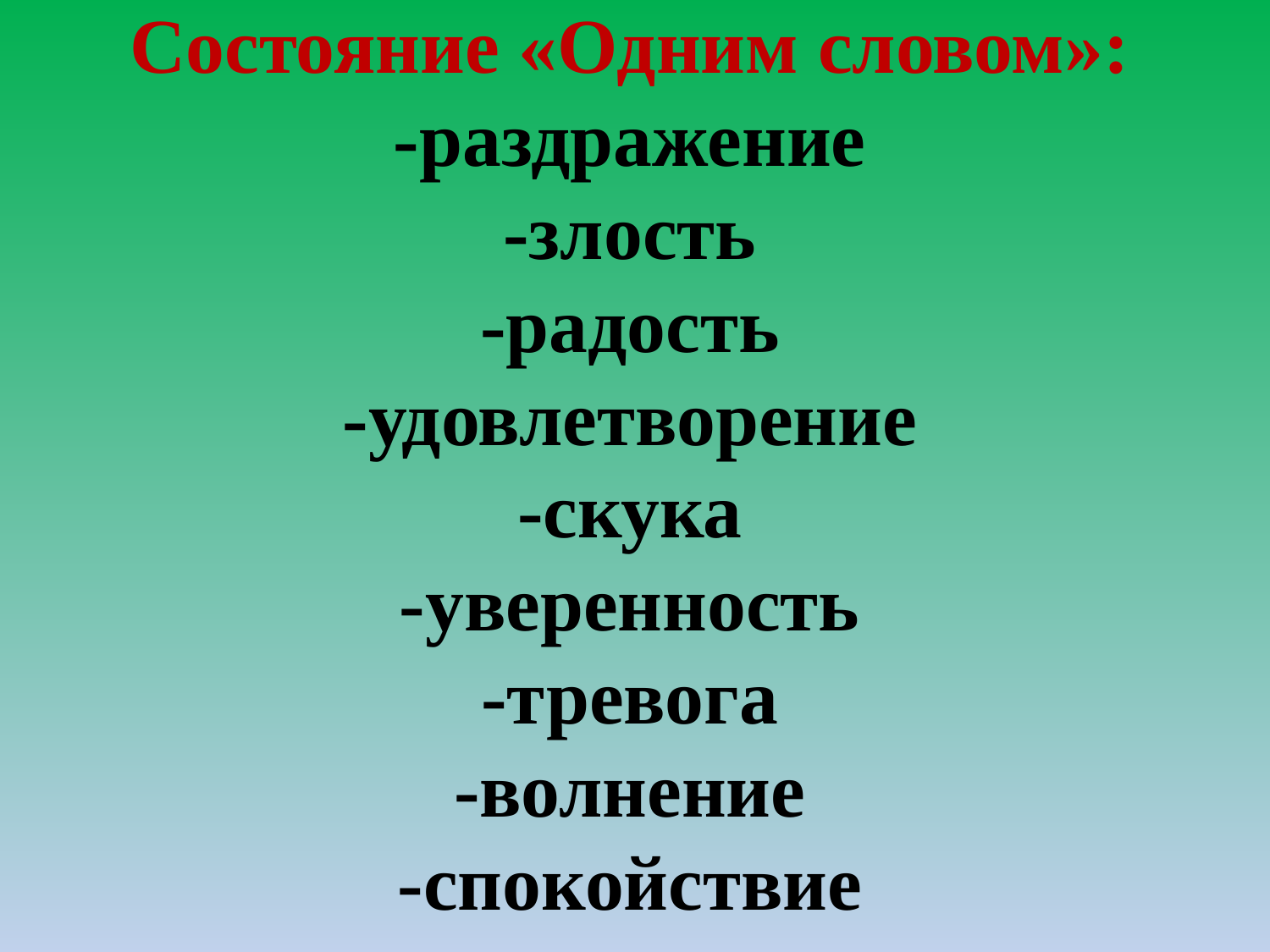

# Состояние «Одним словом»: -раздражение -злость -радость -удовлетворение -скука -уверенность -тревога -волнение -спокойствие